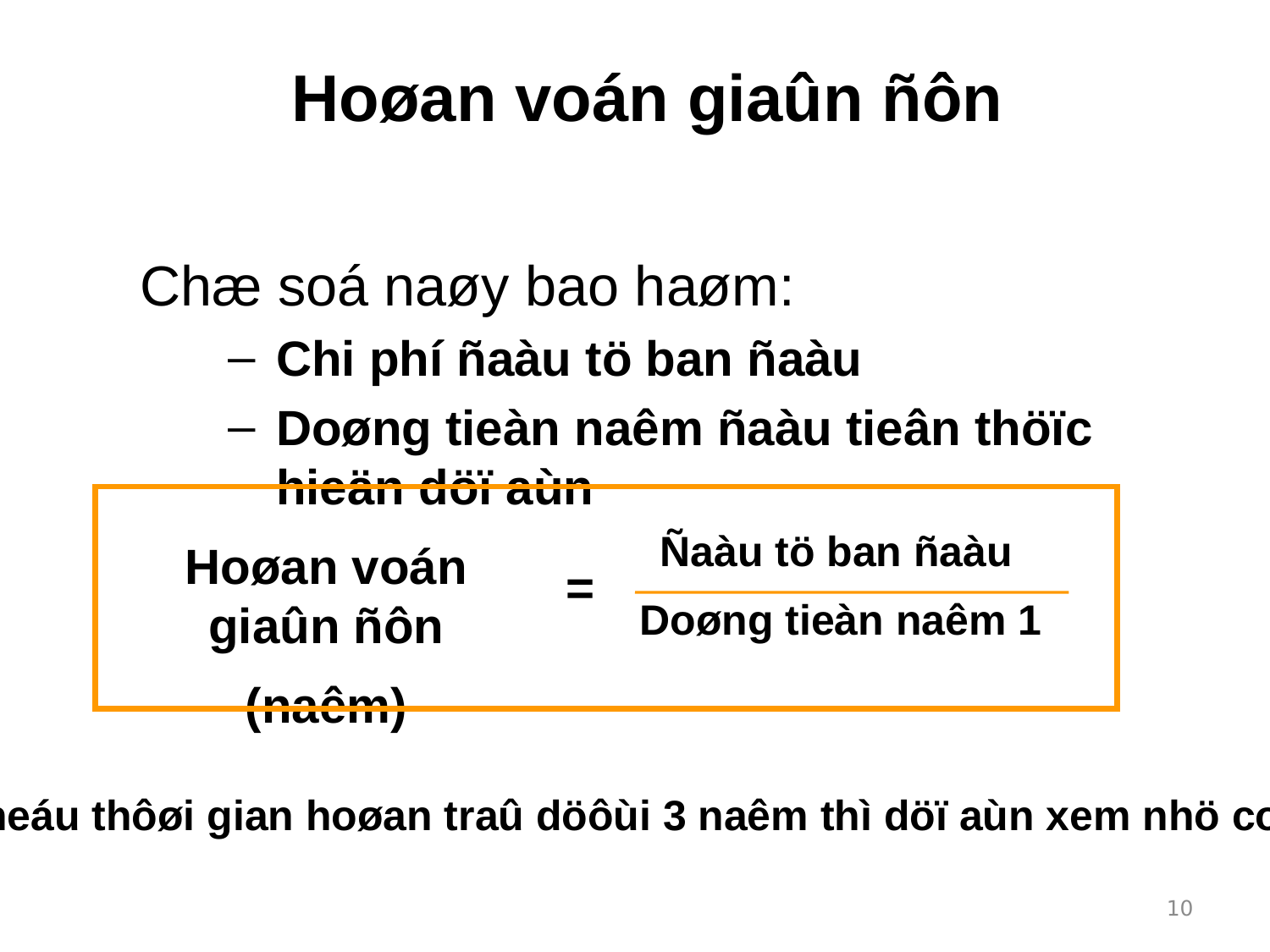

# Hoøan voán giaûn ñôn
Chæ soá naøy bao haøm:
Chi phí ñaàu tö ban ñaàu
Doøng tieàn naêm ñaàu tieân thöïc hieän döï aùn

Ñaàu tö ban ñaàu
Doøng tieàn naêm 1
Hoøan voán giaûn ñôn
(naêm)
=

Ví duï neáu thôøi gian hoøan traû döôùi 3 naêm thì döï aùn xem nhö coù laõi
10